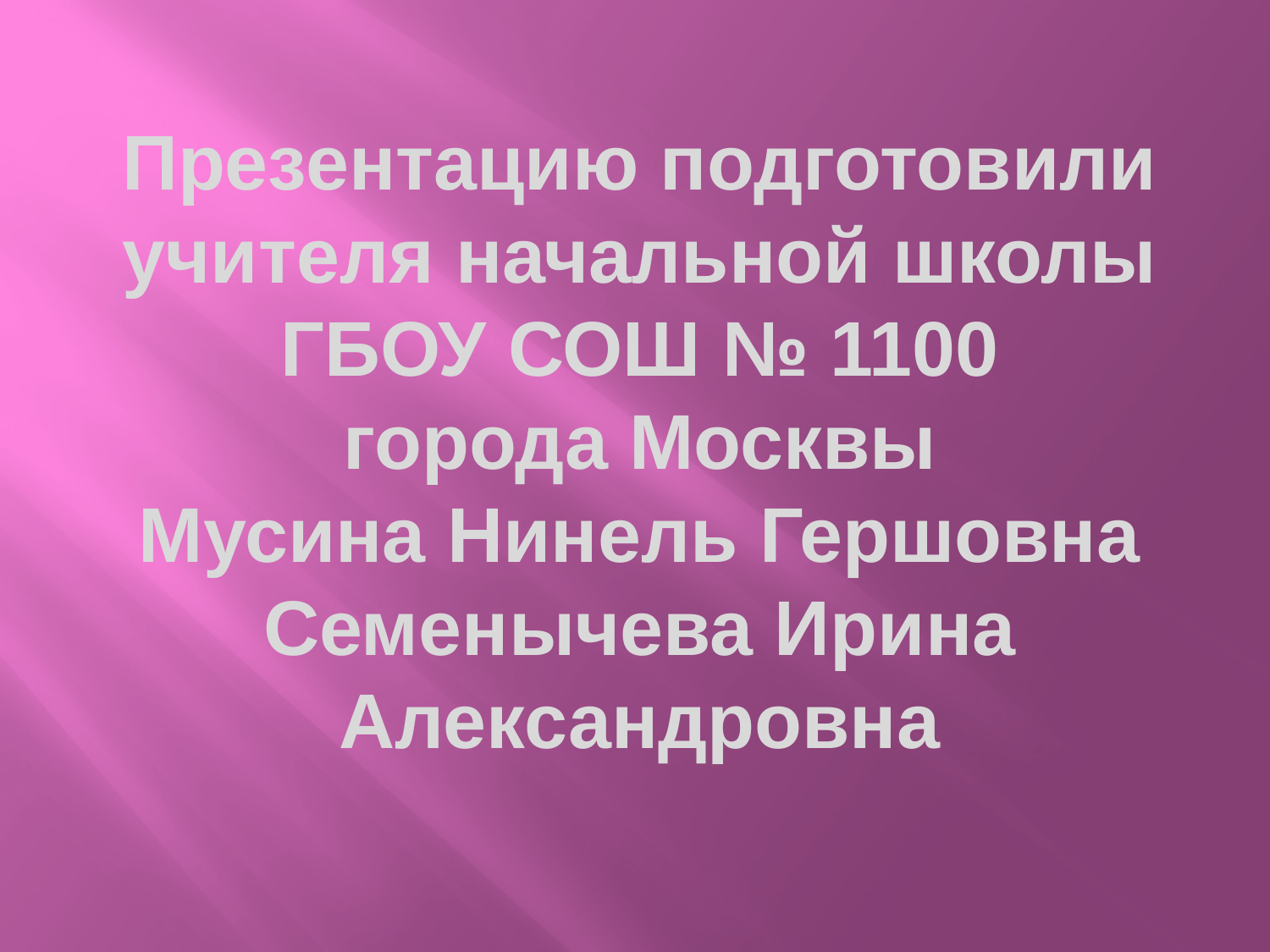

#
Презентацию подготовили
учителя начальной школы ГБОУ СОШ № 1100
города Москвы
Мусина Нинель Гершовна
Семенычева Ирина Александровна